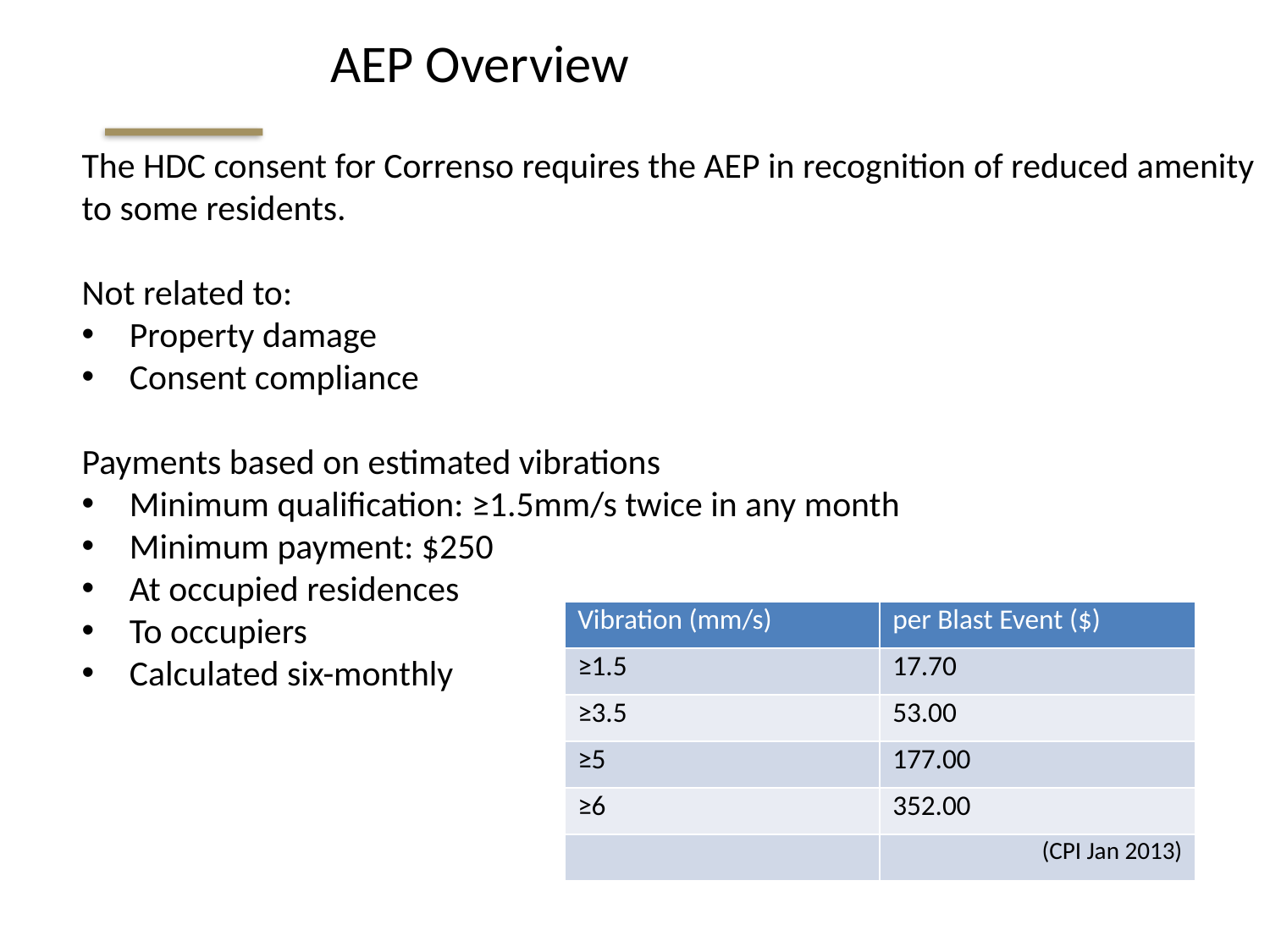

# AEP Overview

The HDC consent for Correnso requires the AEP in recognition of reduced amenity to some residents.

Not related to:
Property damage
Consent compliance

Payments based on estimated vibrations
Minimum qualification: ≥1.5mm/s twice in any month
Minimum payment: $250
At occupied residences
To occupiers
Calculated six-monthly

| Vibration (mm/s) | per Blast Event ($) |
| --- | --- |
| ≥1.5 | 17.70 |
| ≥3.5 | 53.00 |
| ≥5 | 177.00 |
| ≥6 | 352.00 |
|  | (CPI Jan 2013) |